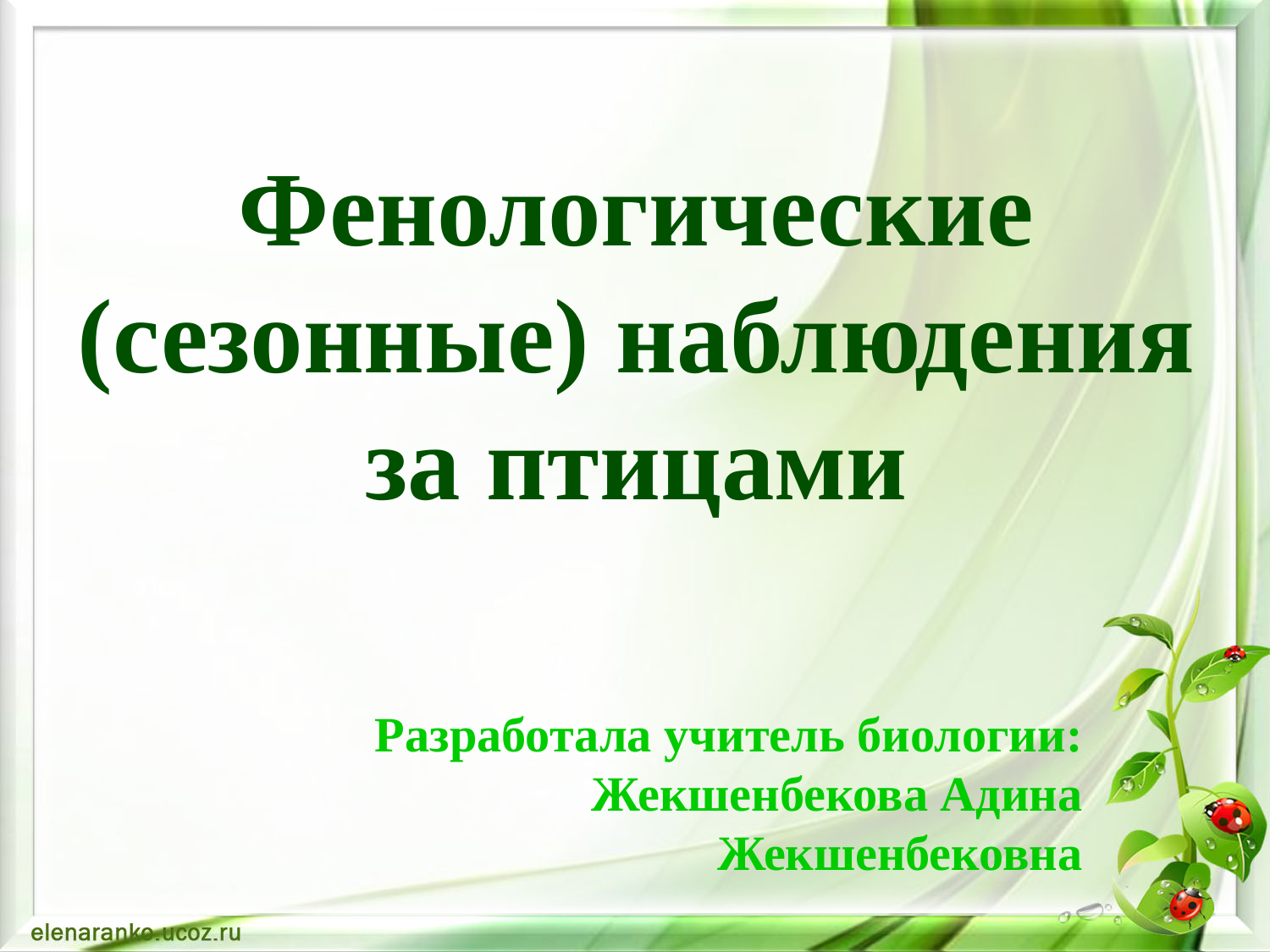

# Фенологические (сезонные) наблюдения за птицами
Разработала учитель биологии: Жекшенбекова Адина Жекшенбековна